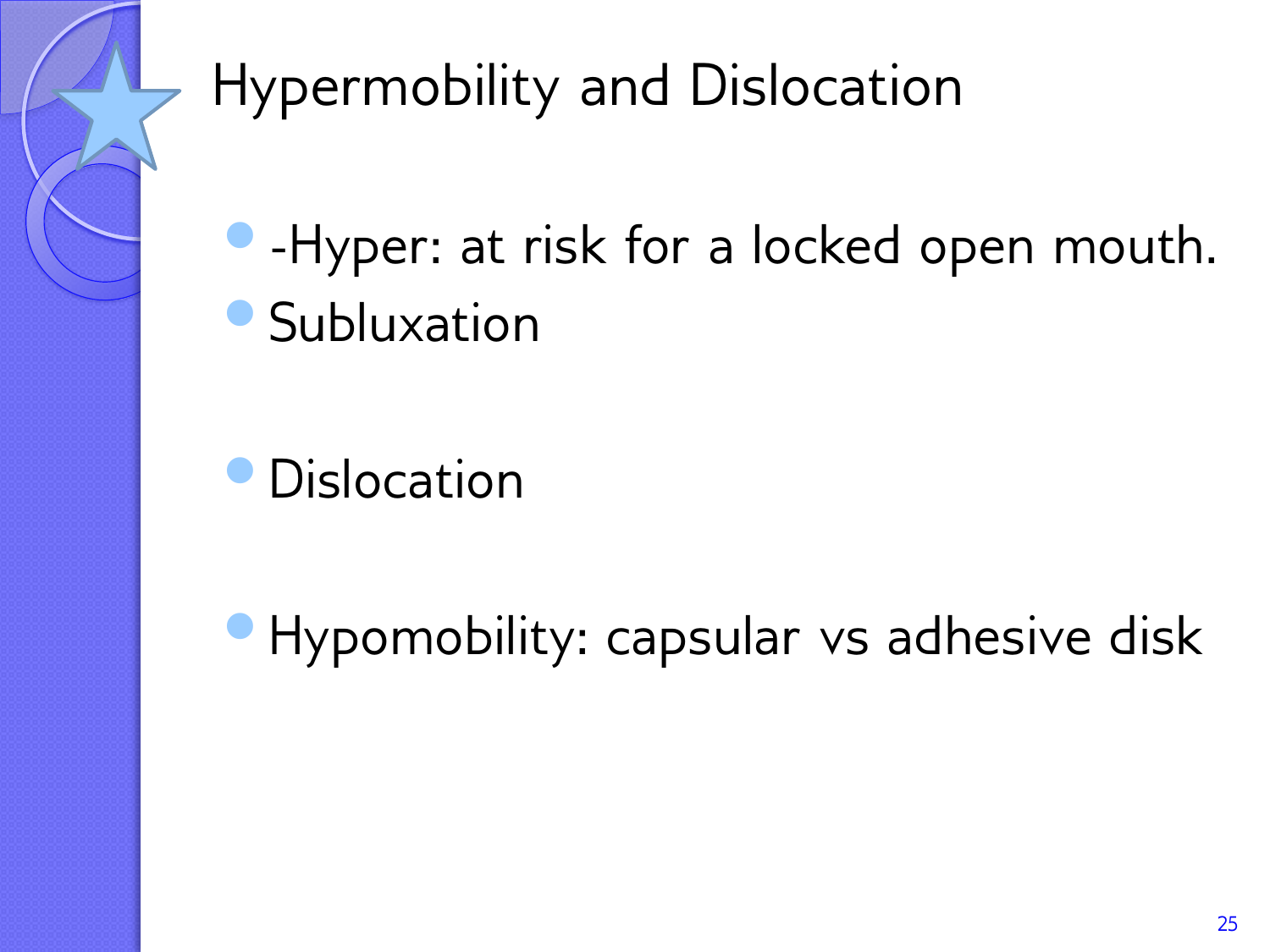

# Hypermobility and Dislocation

-Hyper: at risk for a locked open mouth.
Subluxation

Dislocation

Hypomobility: capsular vs adhesive disk
25